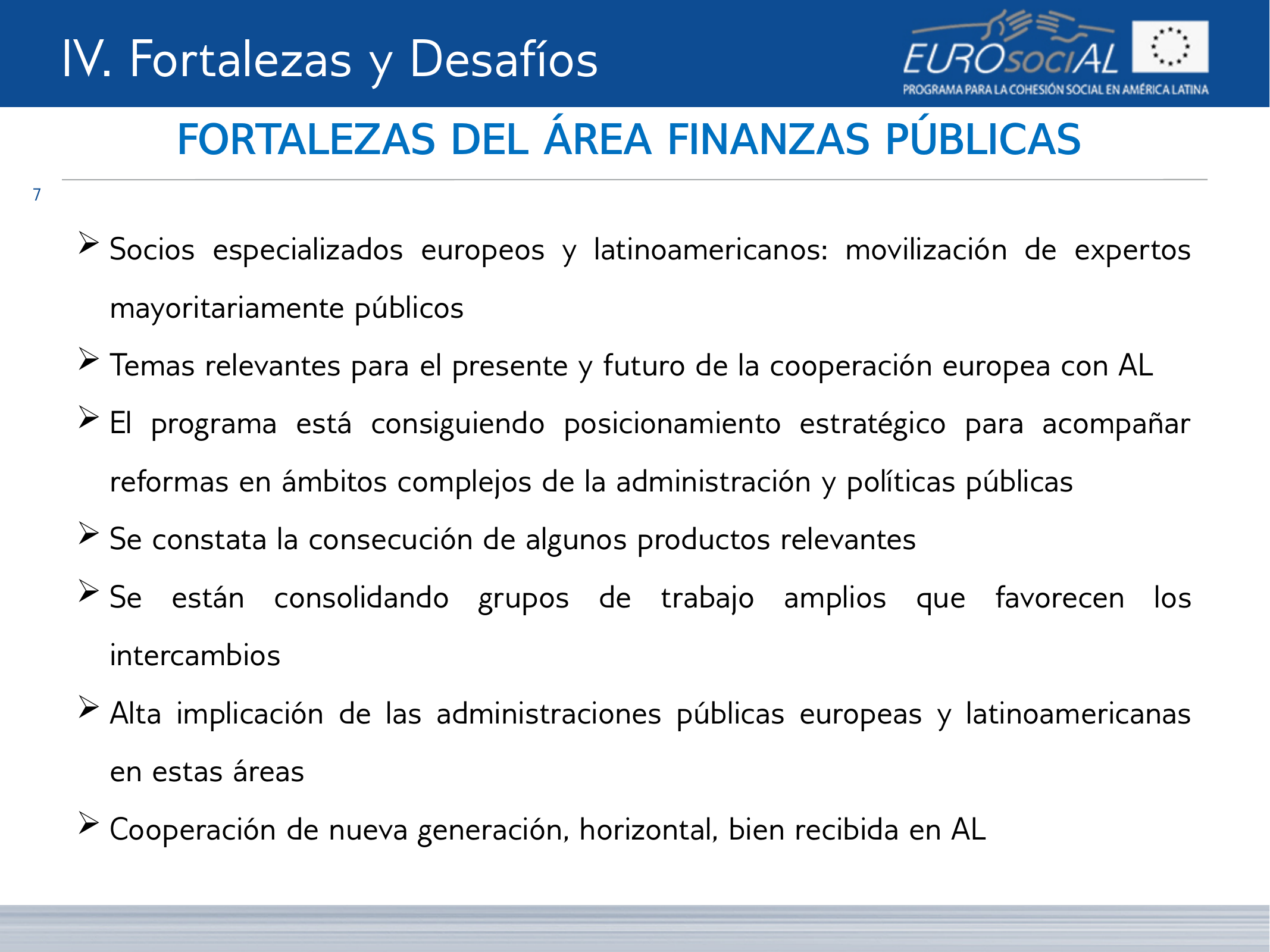

IV. Fortalezas y Desafíos
# FORTALEZAS DEL ÁREA FINANZAS PÚBLICAS
7
Socios especializados europeos y latinoamericanos: movilización de expertos mayoritariamente públicos
Temas relevantes para el presente y futuro de la cooperación europea con AL
El programa está consiguiendo posicionamiento estratégico para acompañar reformas en ámbitos complejos de la administración y políticas públicas
Se constata la consecución de algunos productos relevantes
Se están consolidando grupos de trabajo amplios que favorecen los intercambios
Alta implicación de las administraciones públicas europeas y latinoamericanas en estas áreas
Cooperación de nueva generación, horizontal, bien recibida en AL